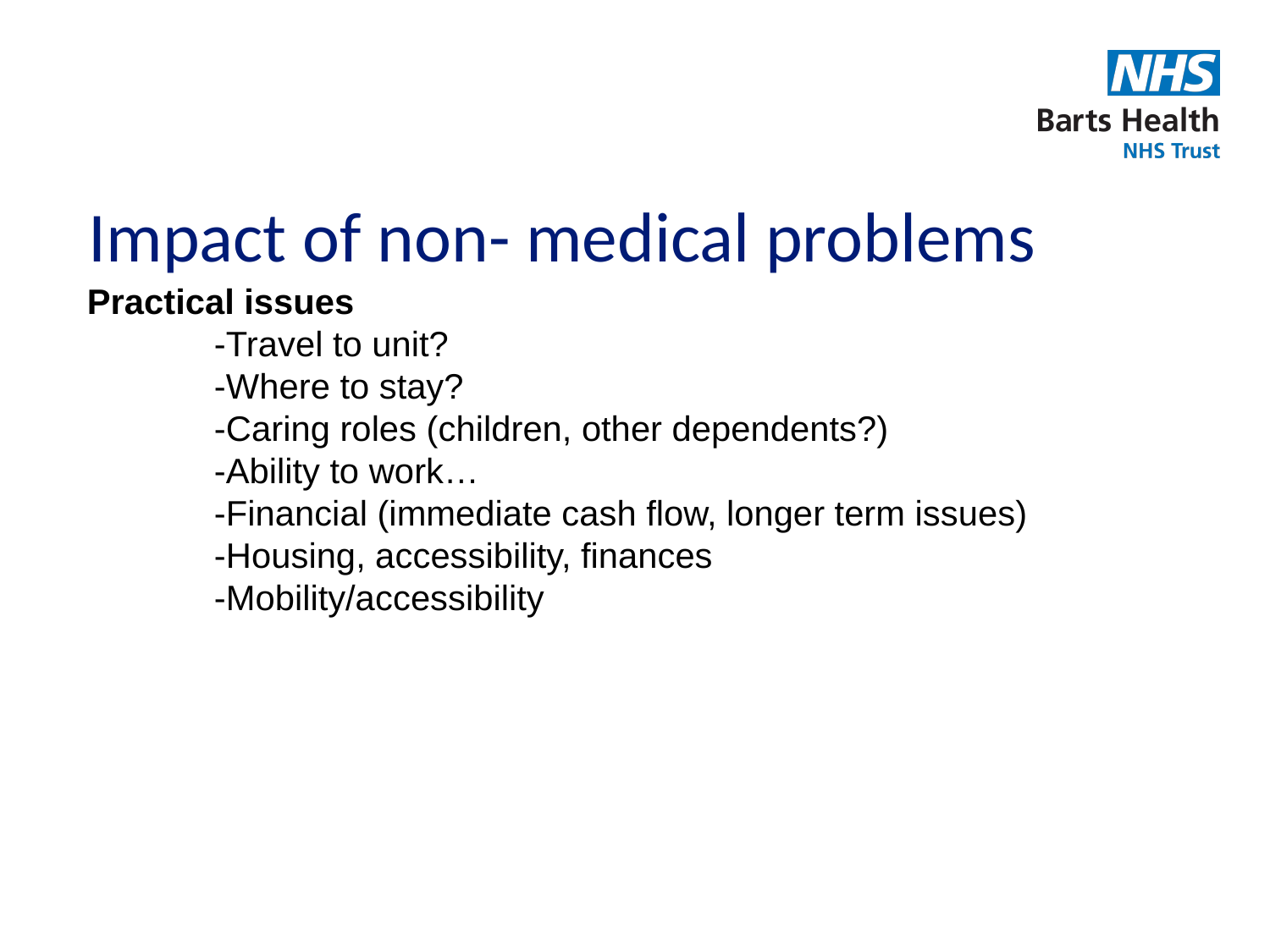

# Impact of non- medical problems
Practical issues
	-Travel to unit?
	-Where to stay?
	-Caring roles (children, other dependents?)
	-Ability to work…
	-Financial (immediate cash flow, longer term issues)
	-Housing, accessibility, finances
	-Mobility/accessibility